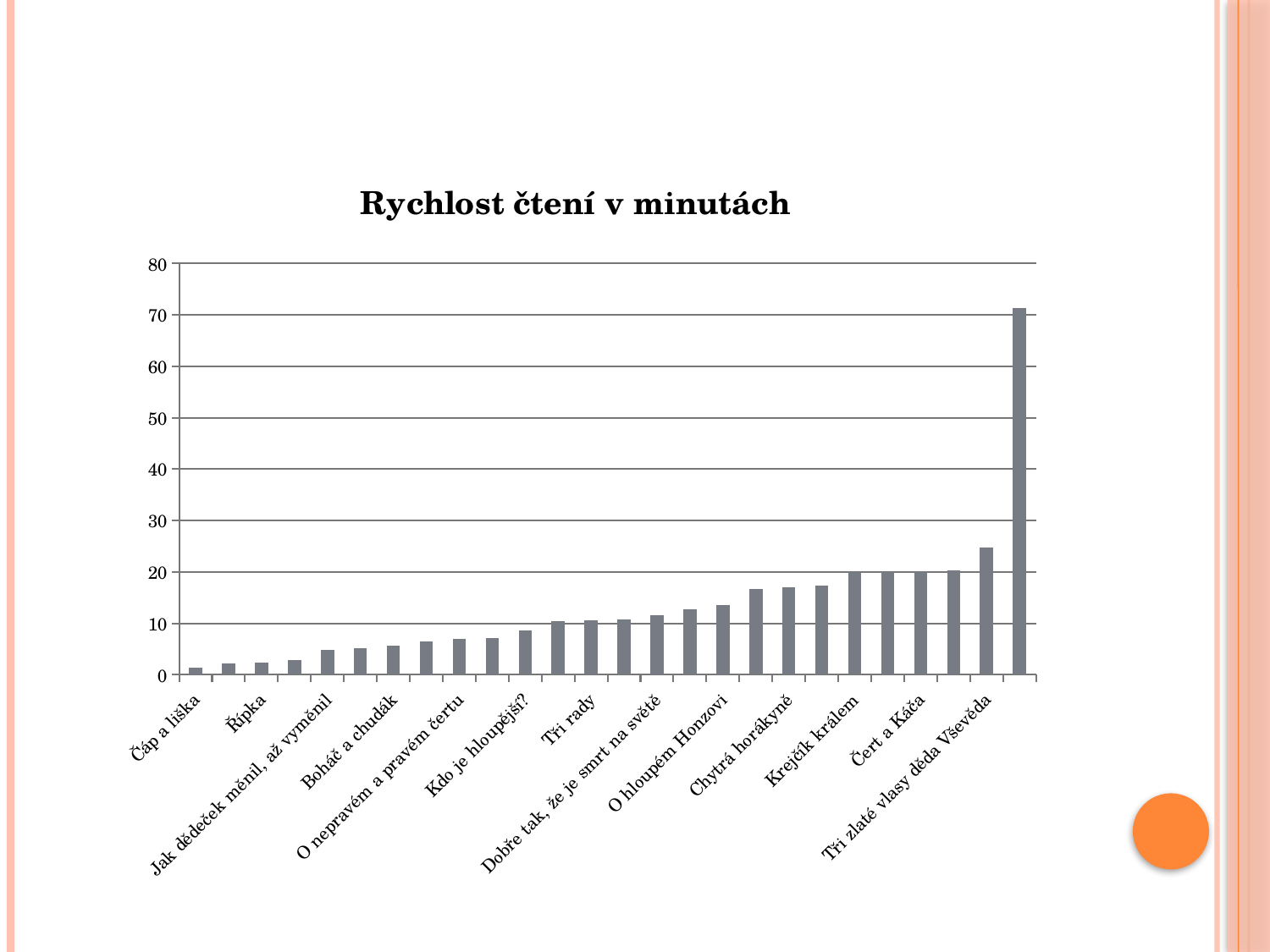

### Chart:

| Category | Rychlost čtení v minutách  |
|---|---|
| Čáp a liška | 1.42 |
| O neposlušných kozlatech | 2.25 |
| Řípka | 2.39 |
| Sedlák milostpánem | 2.89 |
| Jak dědeček měnil, až vyměnil | 4.88 |
| Strejček Příhoda | 5.1 |
| Boháč a chudák | 5.71 |
| Hrnečku, vař! | 6.46 |
| O nepravém a pravém čertu | 6.98 |
| Pohádka o Palečkovi | 7.16 |
| Kdo je hloupější? | 8.64 |
| Rozum a Štěstí | 10.41 |
| Tři rady | 10.6 |
| Pohádka o perníkové chaloupce | 10.74 |
| Dobře tak, že je smrt na světě | 11.57 |
| Jirka s kozou | 12.74 |
| O hloupém Honzovi | 13.6 |
| O kocouru, kohoutu a kose | 16.62 |
| Chytrá horákyně | 16.97 |
| Jak se stal Matěj Cvrček doktorem | 17.33 |
| Krejčík králem | 19.88 |
| Zlatovláska | 19.97 |
| Čert a Káča | 20.09 |
| O Labuti | 20.24 |
| Tři zlaté vlasy děda Vševěda | 24.81 |
| Na Chlumku | 71.36 |